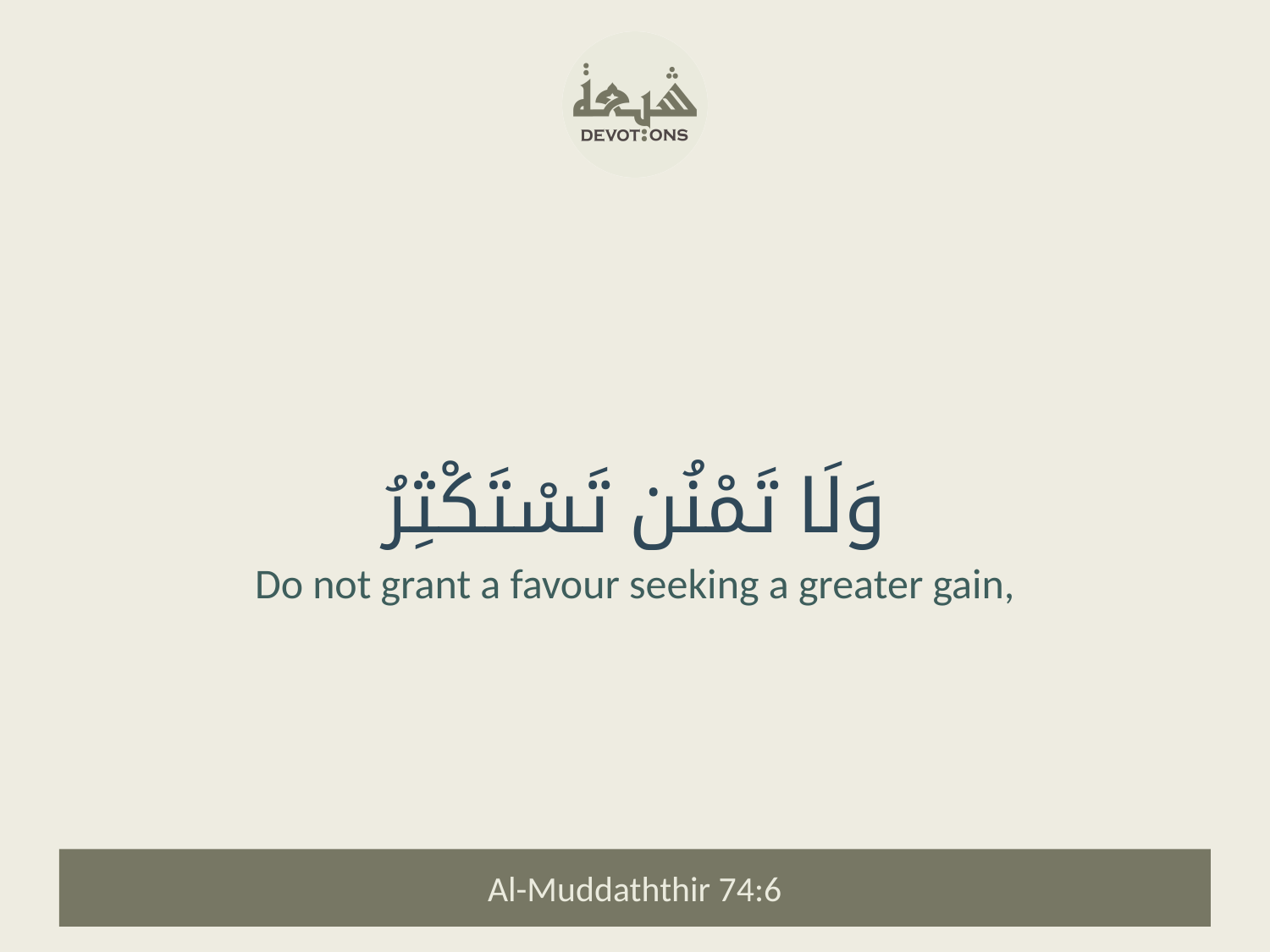

وَلَا تَمْنُن تَسْتَكْثِرُ
Do not grant a favour seeking a greater gain,
Al-Muddaththir 74:6